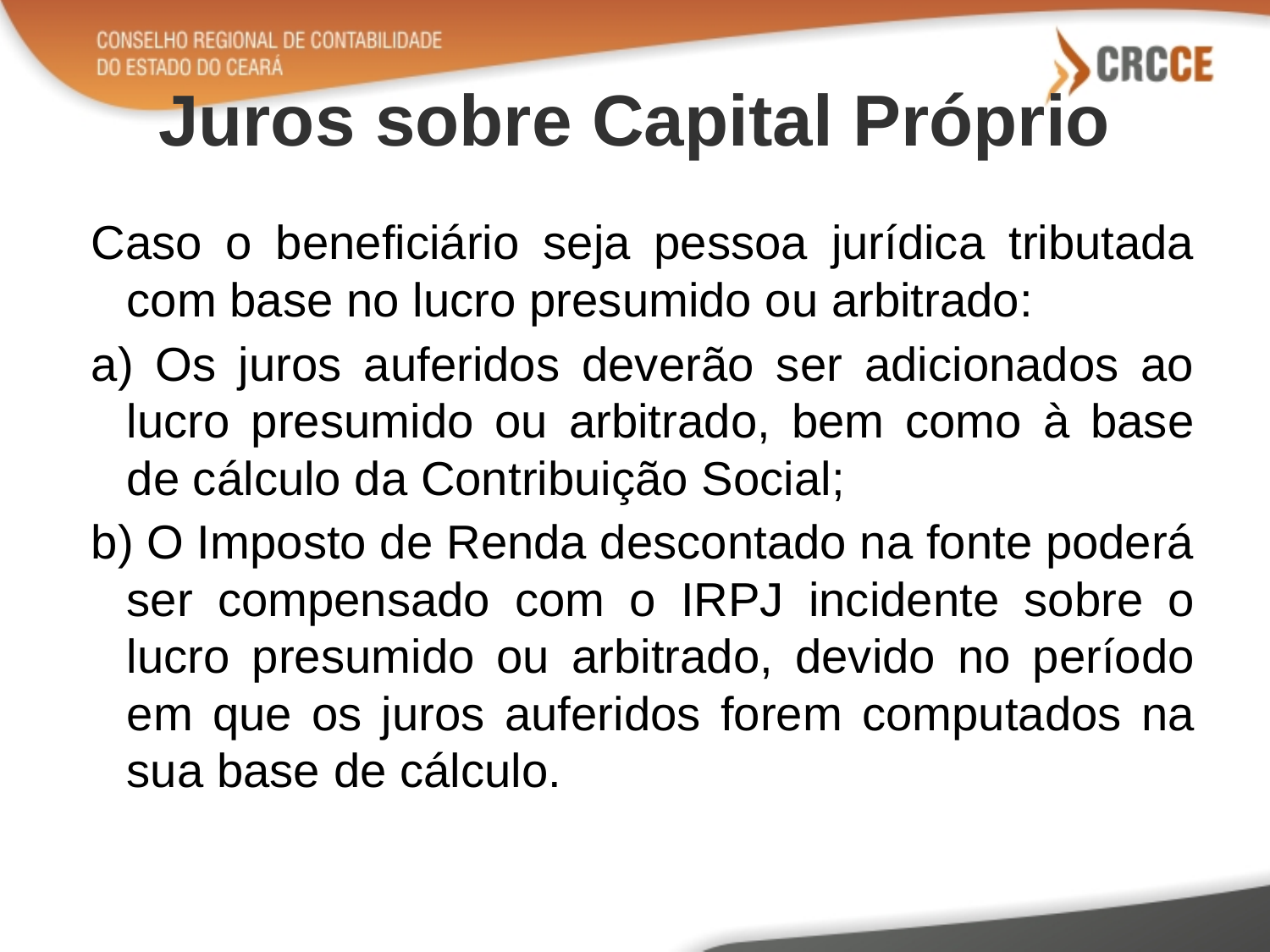

# Juros sobre Capital Próprio
Caso o beneficiário seja pessoa jurídica tributada com base no lucro presumido ou arbitrado:
a) Os juros auferidos deverão ser adicionados ao lucro presumido ou arbitrado, bem como à base de cálculo da Contribuição Social;
b) O Imposto de Renda descontado na fonte poderá ser compensado com o IRPJ incidente sobre o lucro presumido ou arbitrado, devido no período em que os juros auferidos forem computados na sua base de cálculo.